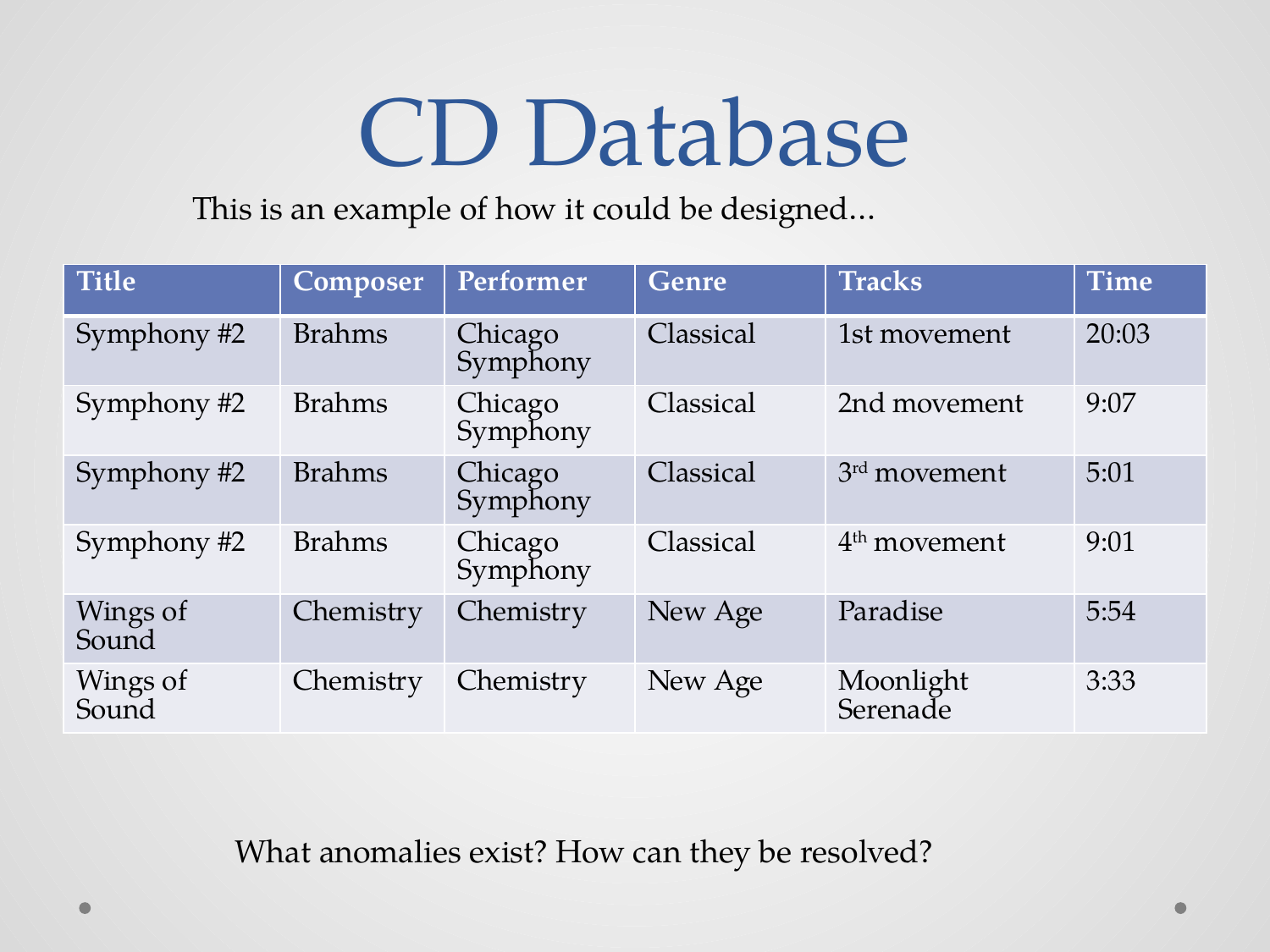

# CD Database
This is an example of how it could be designed…
| Title | Composer | Performer | Genre | Tracks | Time |
| --- | --- | --- | --- | --- | --- |
| Symphony #2 | Brahms | Chicago Symphony | Classical | 1st movement | 20:03 |
| Symphony #2 | Brahms | Chicago Symphony | Classical | 2nd movement | 9:07 |
| Symphony #2 | Brahms | Chicago Symphony | Classical | 3rd movement | 5:01 |
| Symphony #2 | Brahms | Chicago Symphony | Classical | 4th movement | 9:01 |
| Wings of Sound | Chemistry | Chemistry | New Age | Paradise | 5:54 |
| Wings of Sound | Chemistry | Chemistry | New Age | Moonlight Serenade | 3:33 |
What anomalies exist? How can they be resolved?